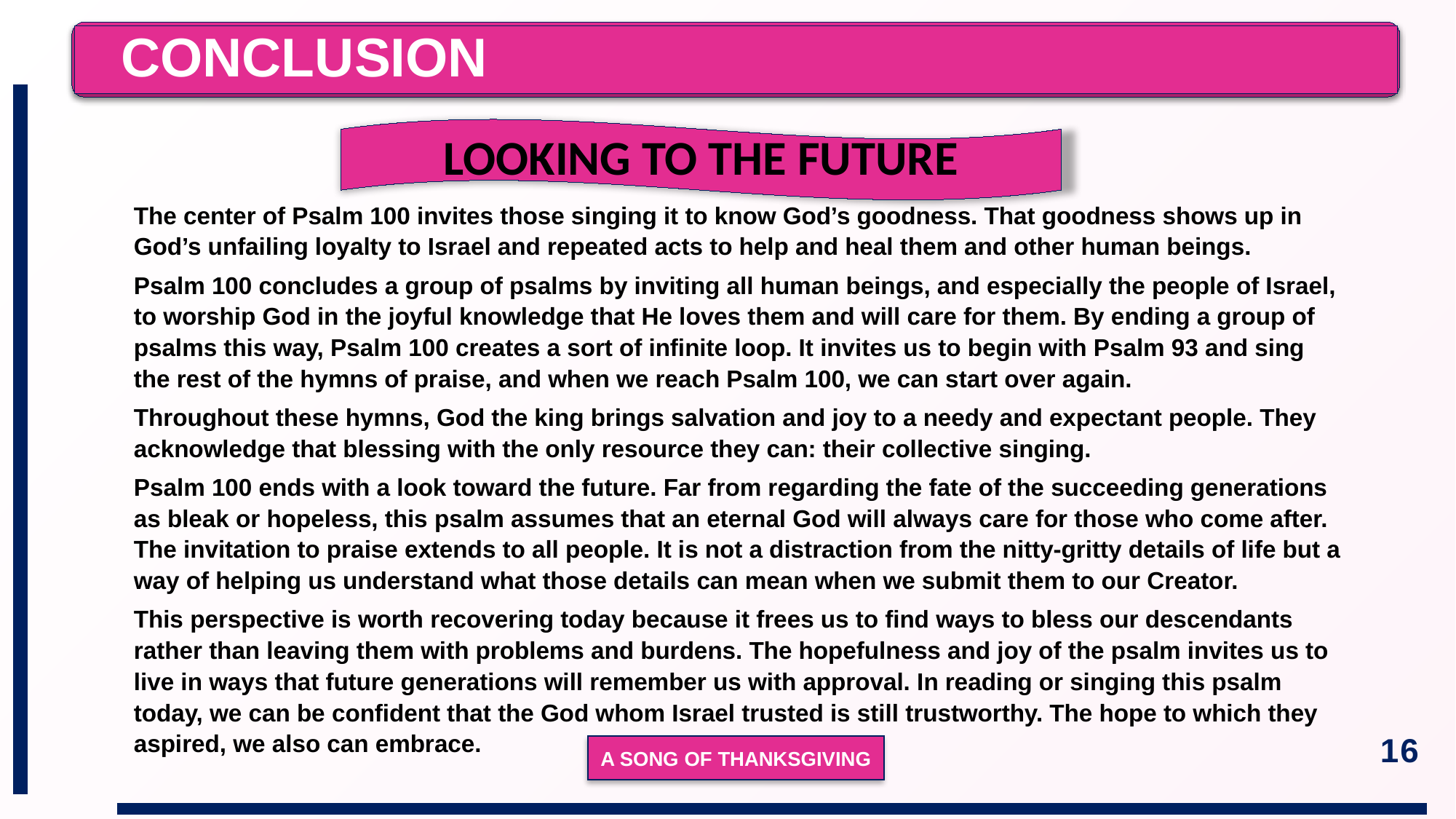

Conclusion
Looking to the Future
The center of Psalm 100 invites those singing it to know God’s goodness. That goodness shows up in God’s unfailing loyalty to Israel and repeated acts to help and heal them and other human beings.

Psalm 100 concludes a group of psalms by inviting all human beings, and especially the people of Israel, to worship God in the joyful knowledge that He loves them and will care for them. By ending a group of psalms this way, Psalm 100 creates a sort of infinite loop. It invites us to begin with Psalm 93 and sing the rest of the hymns of praise, and when we reach Psalm 100, we can start over again.

Throughout these hymns, God the king brings salvation and joy to a needy and expectant people. They acknowledge that blessing with the only resource they can: their collective singing.

Psalm 100 ends with a look toward the future. Far from regarding the fate of the succeeding generations as bleak or hopeless, this psalm assumes that an eternal God will always care for those who come after. The invitation to praise extends to all people. It is not a distraction from the nitty-gritty details of life but a way of helping us understand what those details can mean when we submit them to our Creator.

This perspective is worth recovering today because it frees us to find ways to bless our descendants rather than leaving them with problems and burdens. The hopefulness and joy of the psalm invites us to live in ways that future generations will remember us with approval. In reading or singing this psalm today, we can be confident that the God whom Israel trusted is still trustworthy. The hope to which they aspired, we also can embrace.

16
A Song of Thanksgiving